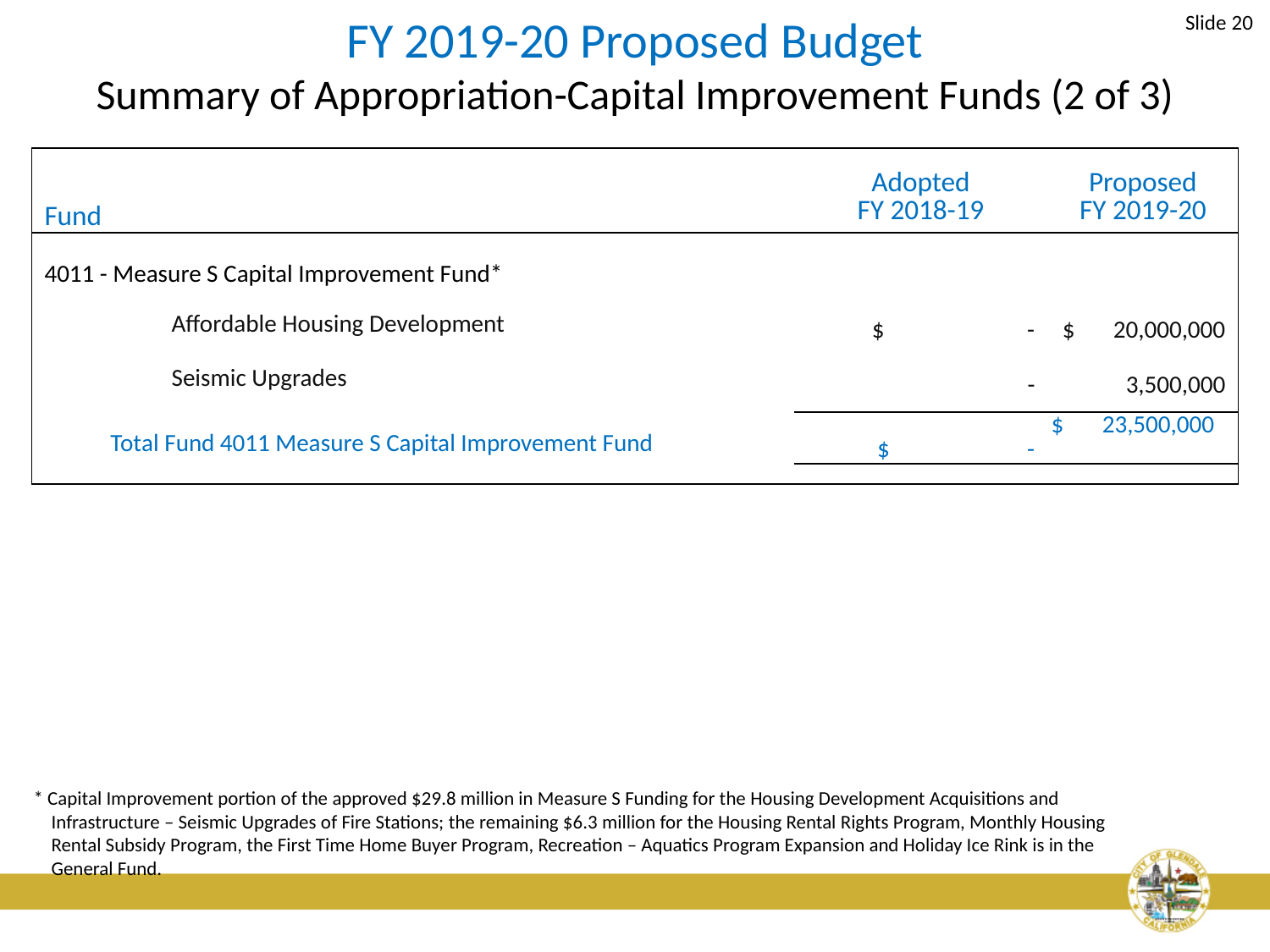

Slide 20
# FY 2019-20 Proposed Budget Summary of Appropriation-Capital Improvement Funds (2 of 3)
| Fund | Adopted FY 2018-19 | Proposed FY 2019-20 |
| --- | --- | --- |
| 4011 - Measure S Capital Improvement Fund\* |  |  |
| Affordable Housing Development | $ - | $ 20,000,000 |
| Seismic Upgrades | - | 3,500,000 |
|  |  |  |
| Total Fund 4011 Measure S Capital Improvement Fund | $ - | $ 23,500,000 |
|  |  |  |
* Capital Improvement portion of the approved $29.8 million in Measure S Funding for the Housing Development Acquisitions and
    Infrastructure – Seismic Upgrades of Fire Stations; the remaining $6.3 million for the Housing Rental Rights Program, Monthly Housing
    Rental Subsidy Program, the First Time Home Buyer Program, Recreation – Aquatics Program Expansion and Holiday Ice Rink is in the
    General Fund.